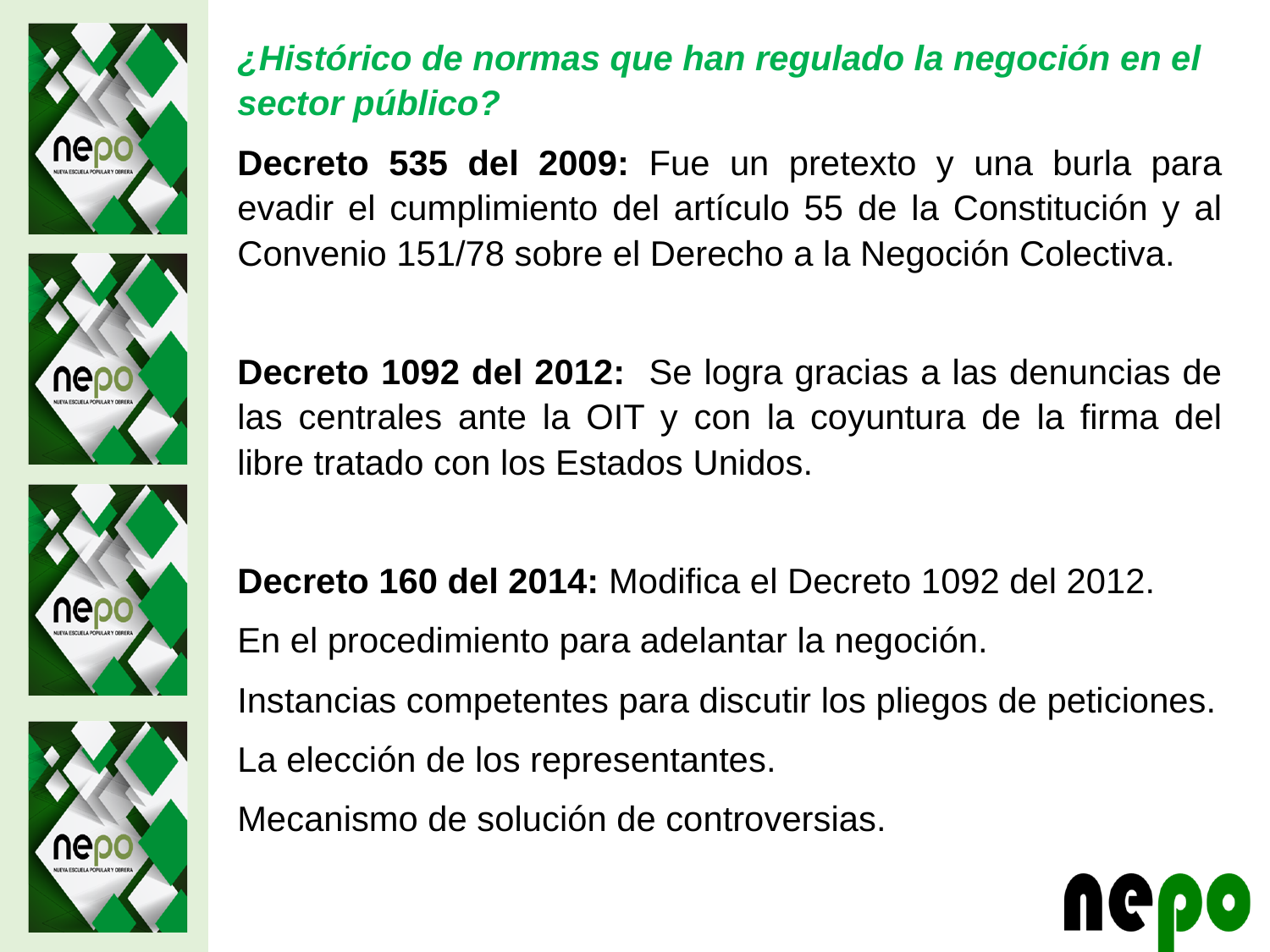

¿Histórico de normas que han regulado la negoción en el sector público?
Decreto 535 del 2009: Fue un pretexto y una burla para evadir el cumplimiento del artículo 55 de la Constitución y al Convenio 151/78 sobre el Derecho a la Negoción Colectiva.

Decreto 1092 del 2012:  Se logra gracias a las denuncias de las centrales ante la OIT y con la coyuntura de la firma del libre tratado con los Estados Unidos.

Decreto 160 del 2014: Modifica el Decreto 1092 del 2012.
En el procedimiento para adelantar la negoción.
Instancias competentes para discutir los pliegos de peticiones.
La elección de los representantes.
Mecanismo de solución de controversias.